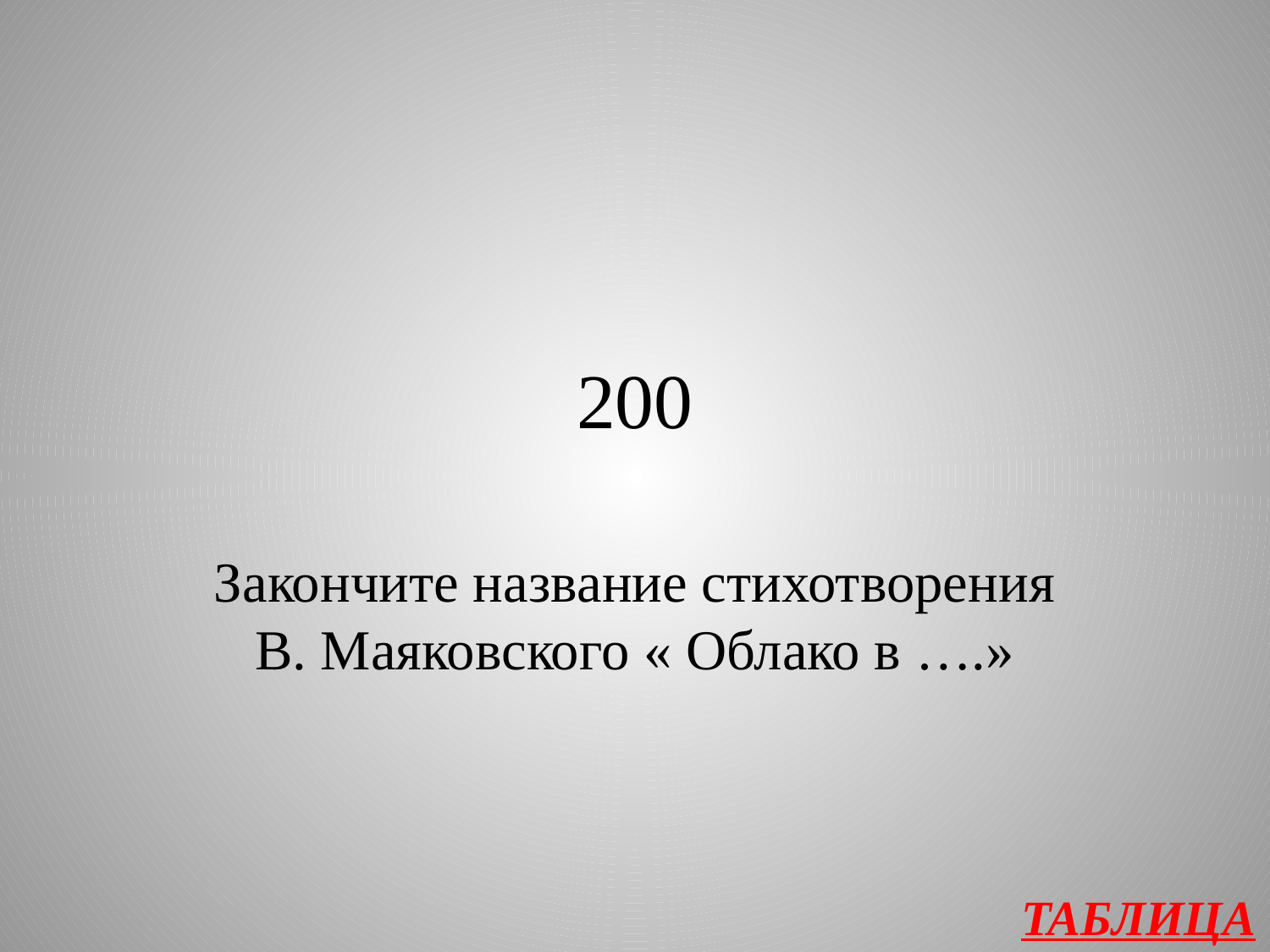

# 200
Закончите название стихотворения В. Маяковского « Облако в ….»
ТАБЛИЦА